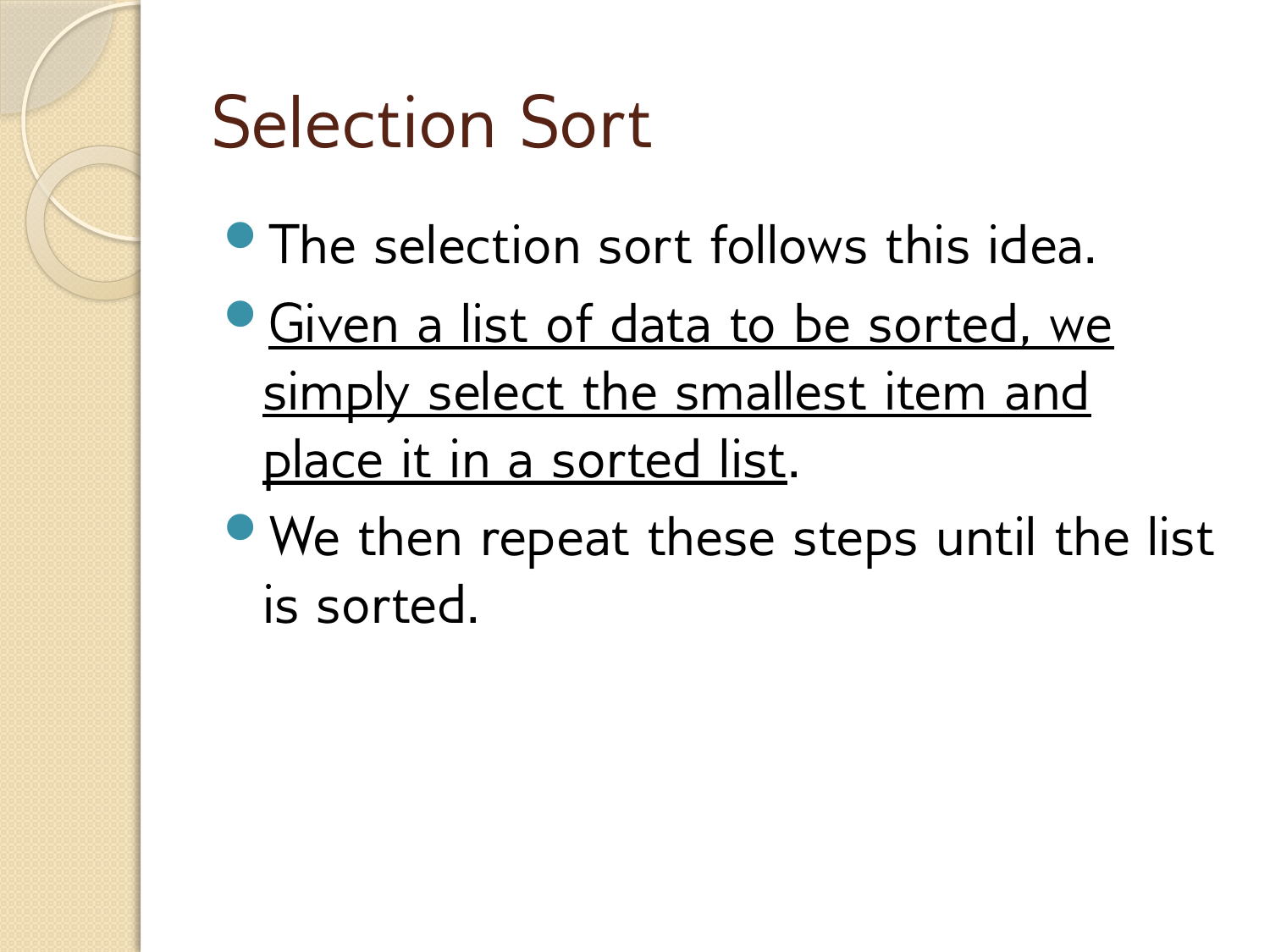

# Selection Sort
The selection sort follows this idea.
Given a list of data to be sorted, we simply select the smallest item and place it in a sorted list.
We then repeat these steps until the list is sorted.